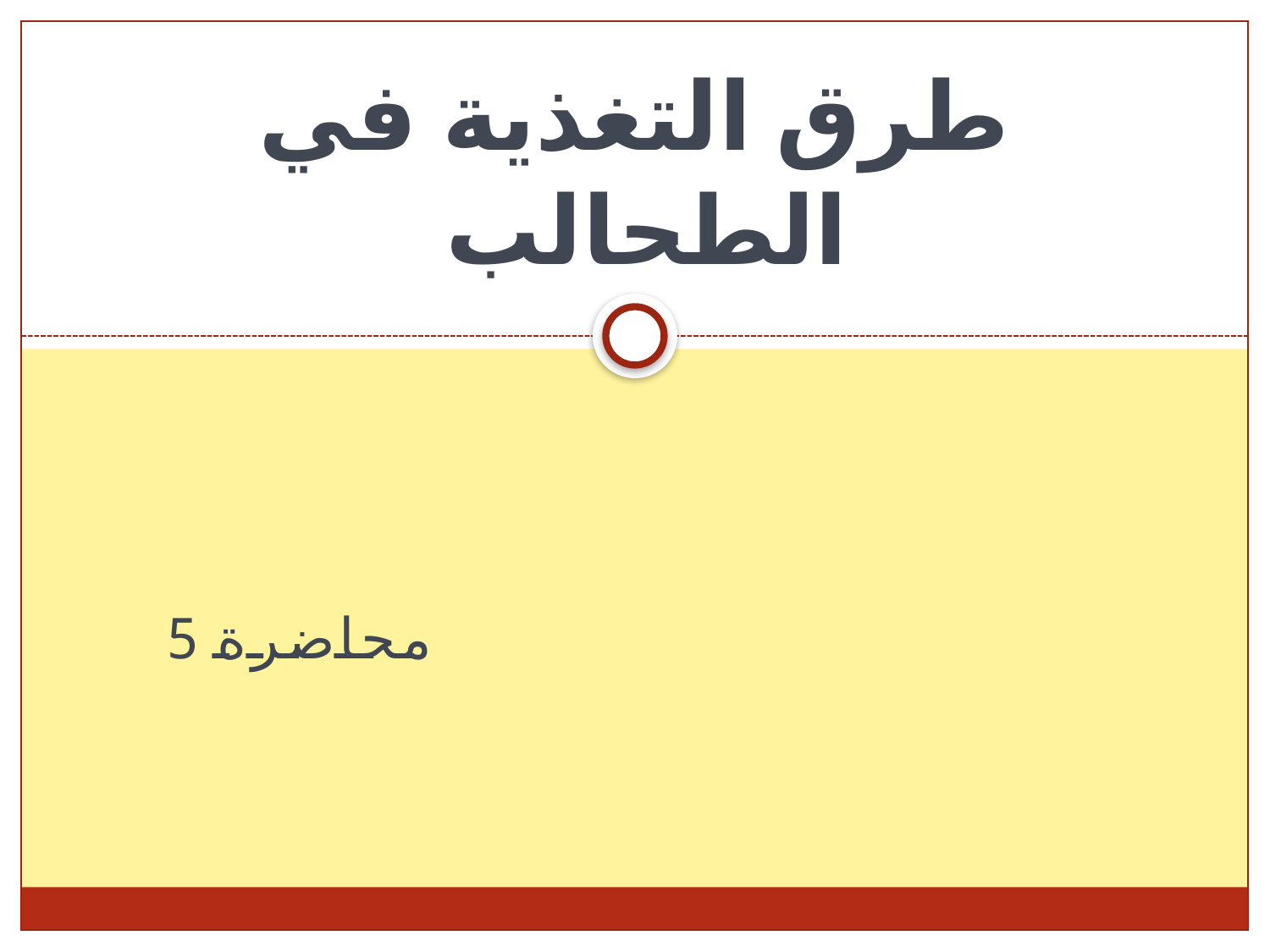

# طرق التغذية في الطحالب
محاضرة 5